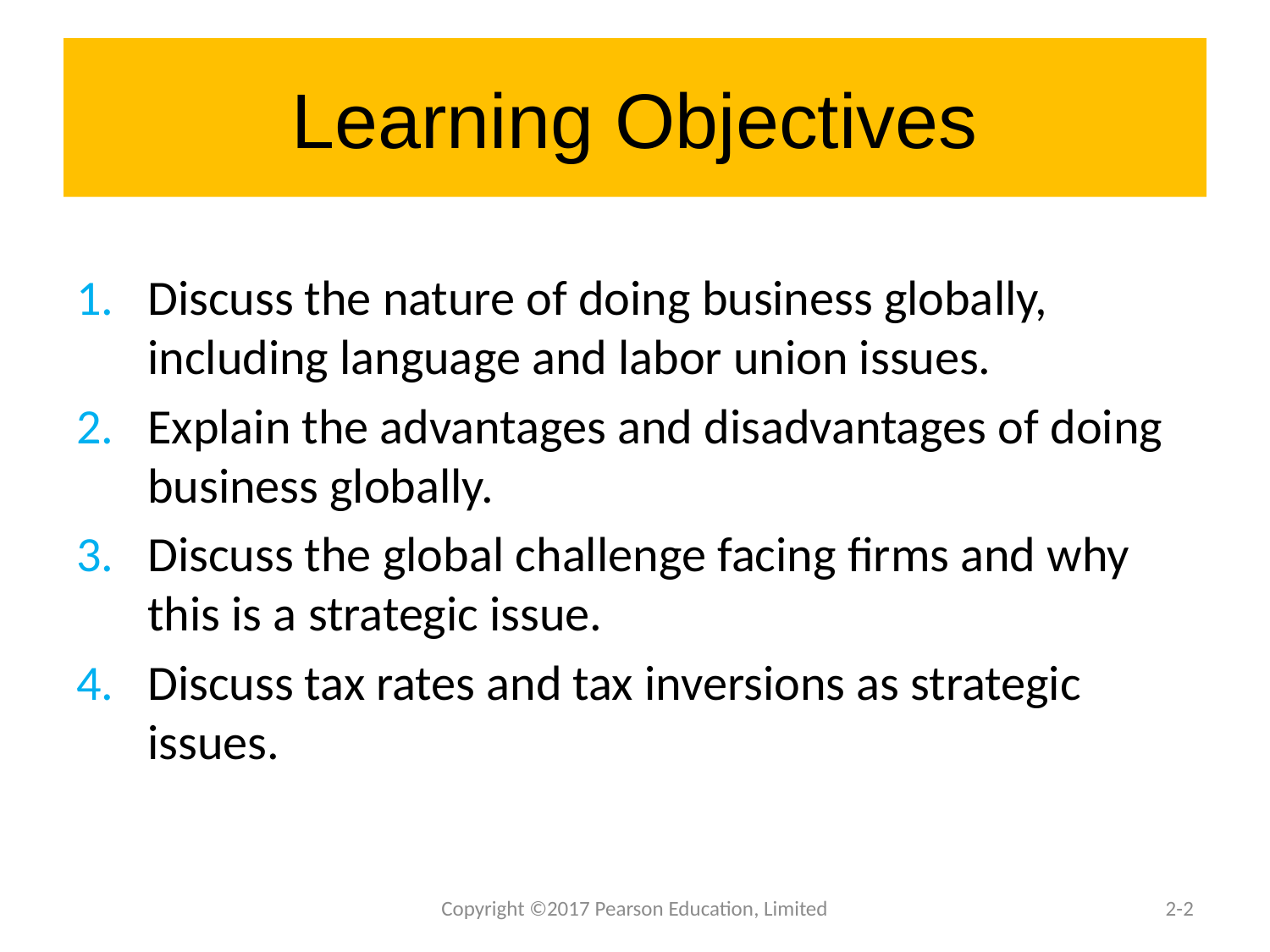

# Learning Objectives

Discuss the nature of doing business globally, including language and labor union issues.
Explain the advantages and disadvantages of doing business globally.
Discuss the global challenge facing firms and why this is a strategic issue.
Discuss tax rates and tax inversions as strategic issues.
Copyright ©2017 Pearson Education, Limited
2-2